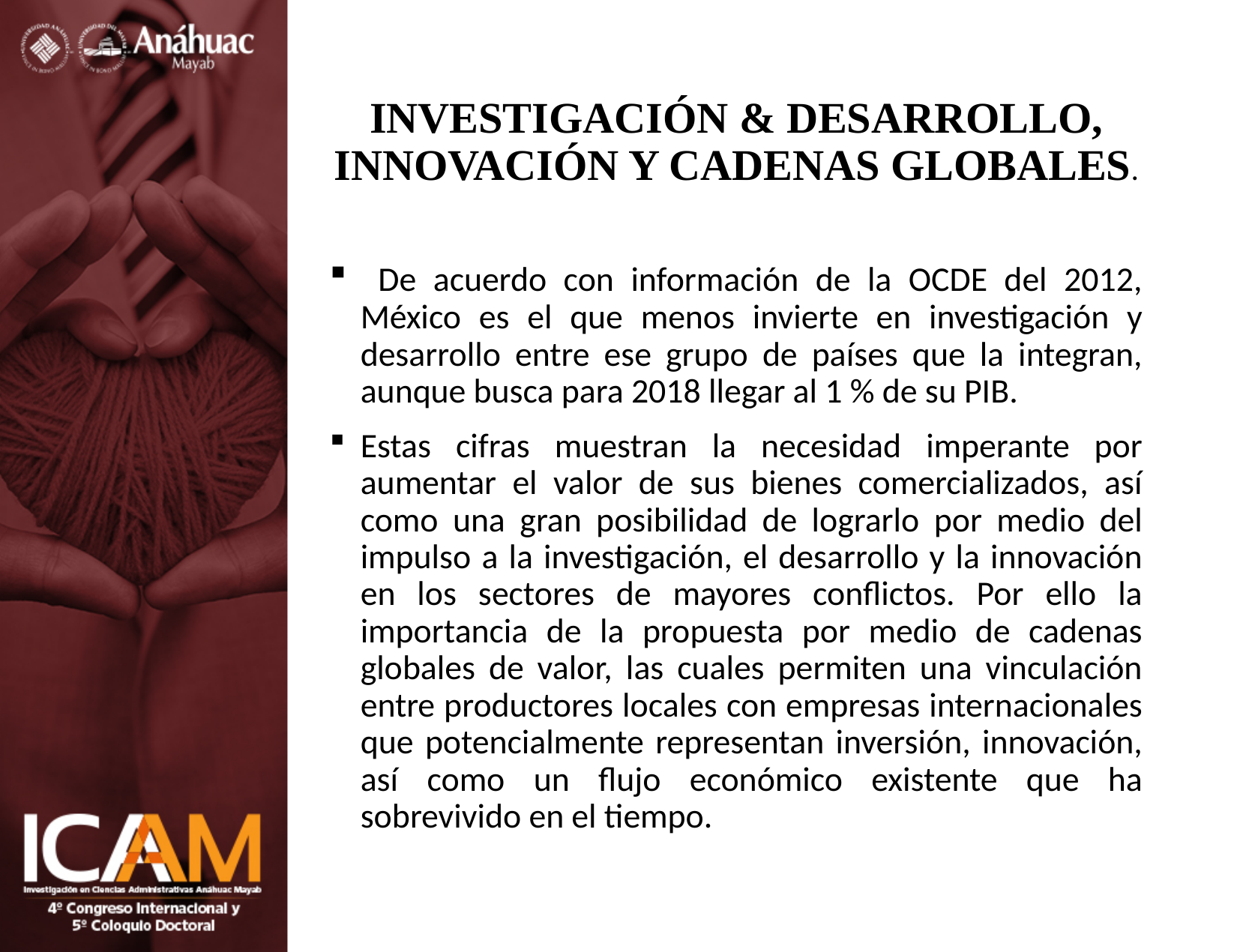

# INVESTIGACIÓN & DESARROLLO, INNOVACIÓN Y CADENAS GLOBALES.
 De acuerdo con información de la OCDE del 2012, México es el que menos invierte en investigación y desarrollo entre ese grupo de países que la integran, aunque busca para 2018 llegar al 1 % de su PIB.
Estas cifras muestran la necesidad imperante por aumentar el valor de sus bienes comercializados, así como una gran posibilidad de lograrlo por medio del impulso a la investigación, el desarrollo y la innovación en los sectores de mayores conflictos. Por ello la importancia de la propuesta por medio de cadenas globales de valor, las cuales permiten una vinculación entre productores locales con empresas internacionales que potencialmente representan inversión, innovación, así como un flujo económico existente que ha sobrevivido en el tiempo.